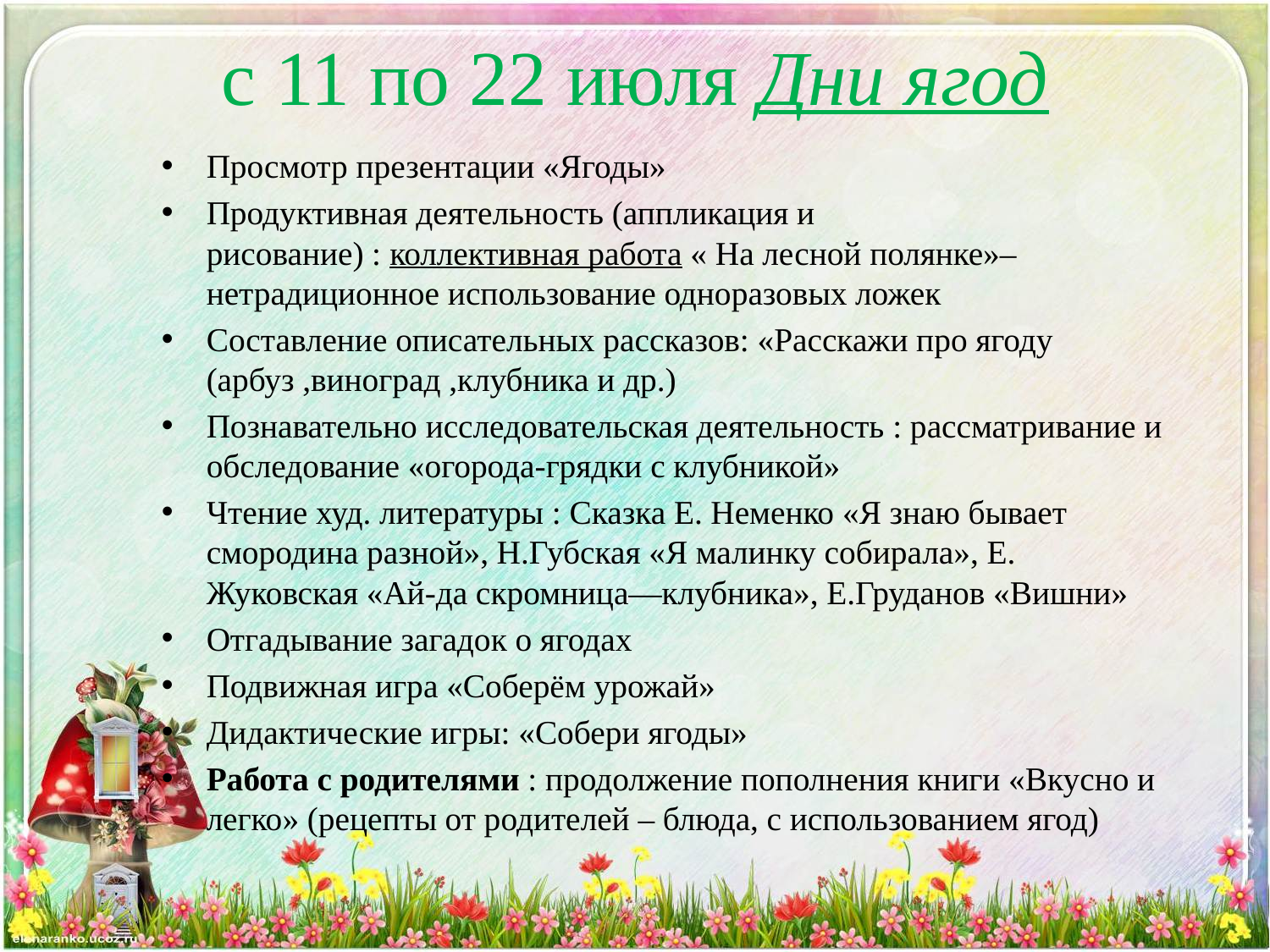

# с 11 по 22 июля Дни ягод
Просмотр презентации «Ягоды»
Продуктивная деятельность (аппликация и рисование) : коллективная работа « На лесной полянке»–нетрадиционное использование одноразовых ложек
Составление описательных рассказов: «Расскажи про ягоду (арбуз ,виноград ,клубника и др.)
Познавательно исследовательская деятельность : рассматривание и обследование «огорода-грядки с клубникой»
Чтение худ. литературы : Сказка Е. Неменко «Я знаю бывает смородина разной», Н.Губская «Я малинку собирала», Е. Жуковская «Ай-да скромница—клубника», Е.Груданов «Вишни»
Отгадывание загадок о ягодах
Подвижная игра «Соберём урожай»
Дидактические игры: «Собери ягоды»
Работа с родителями : продолжение пополнения книги «Вкусно и легко» (рецепты от родителей – блюда, с использованием ягод)